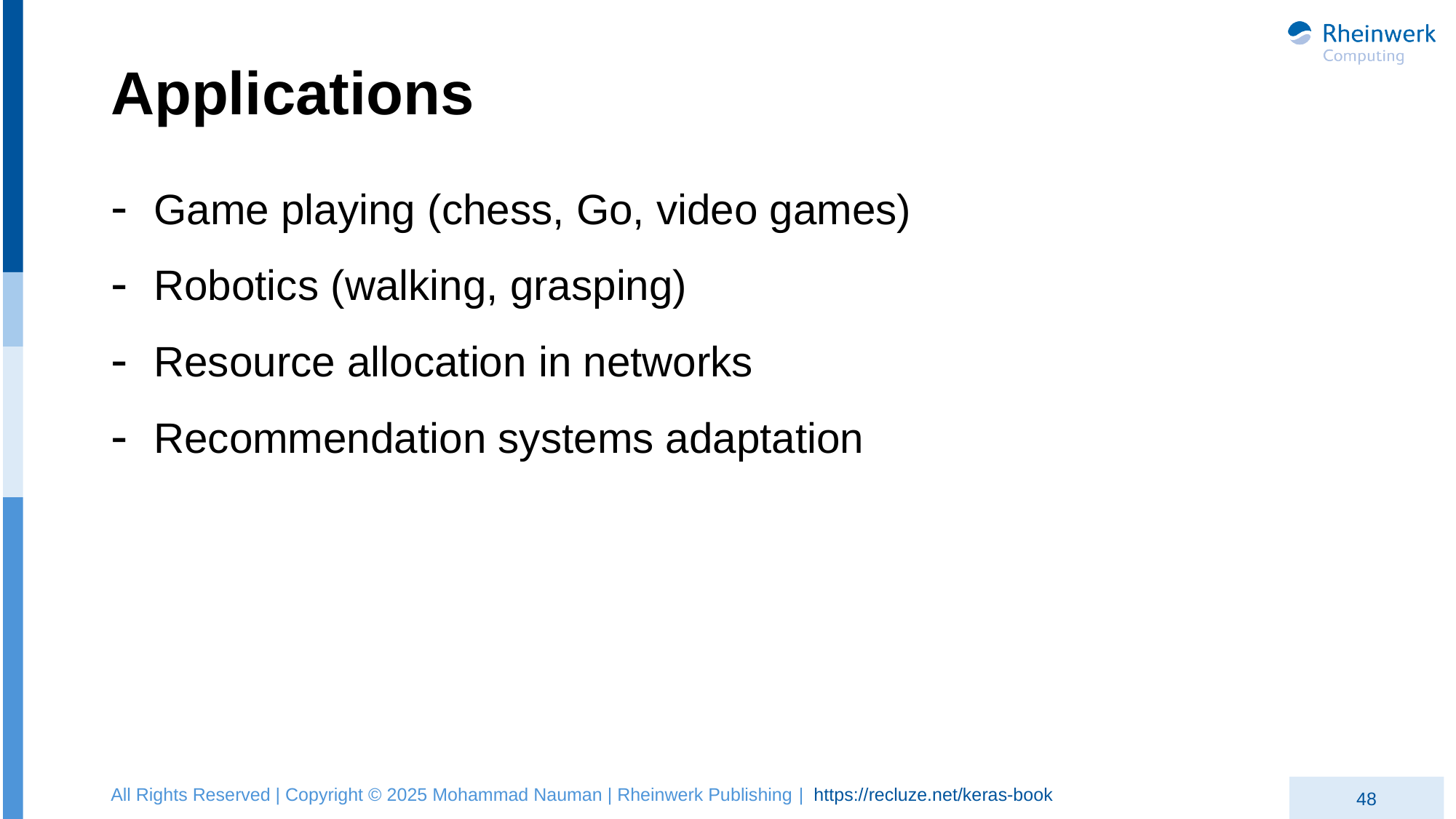

# Applications
Game playing (chess, Go, video games)
Robotics (walking, grasping)
Resource allocation in networks
Recommendation systems adaptation